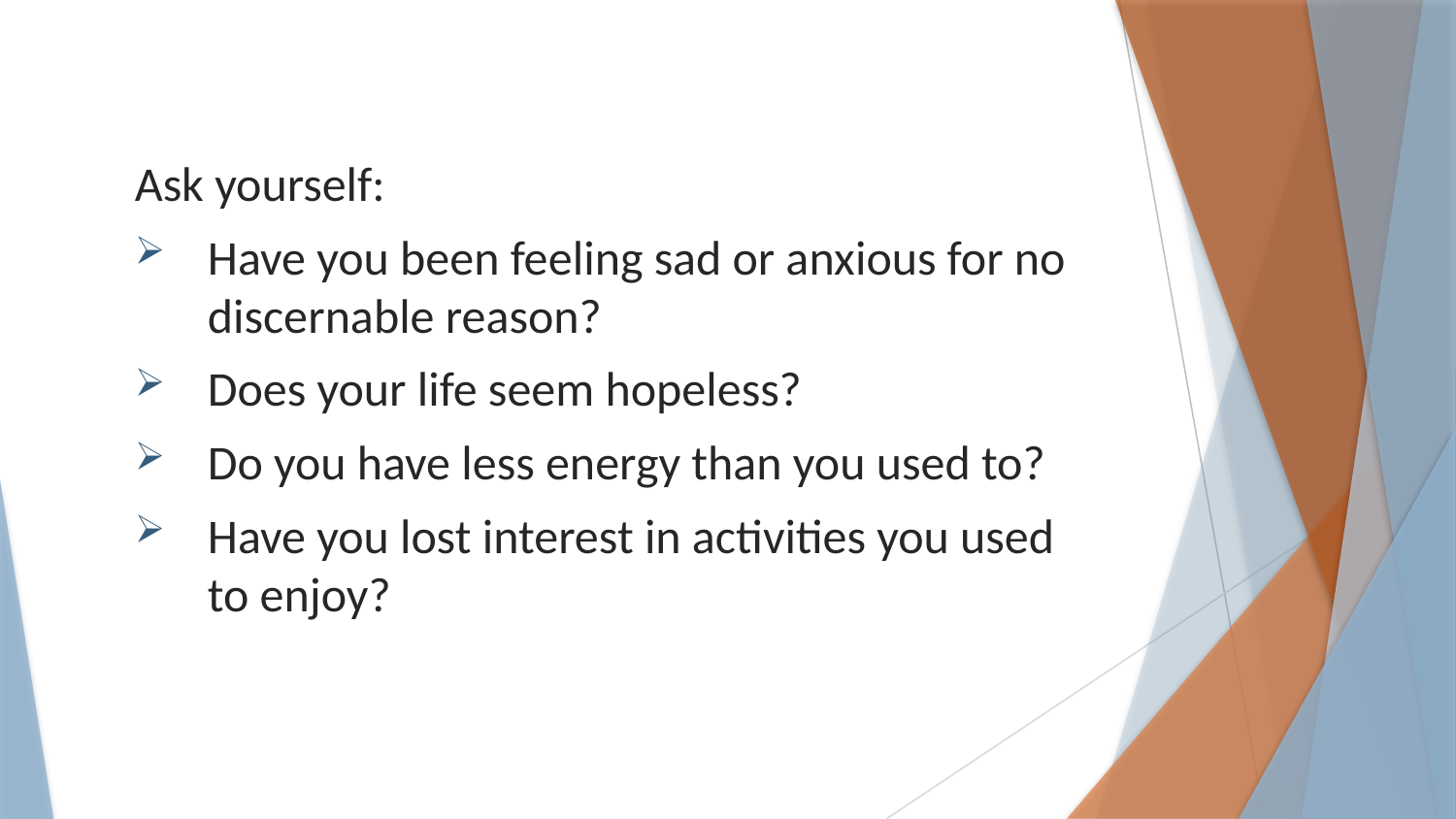

Ask yourself:
Have you been feeling sad or anxious for no discernable reason?
Does your life seem hopeless?
Do you have less energy than you used to?
Have you lost interest in activities you used to enjoy?